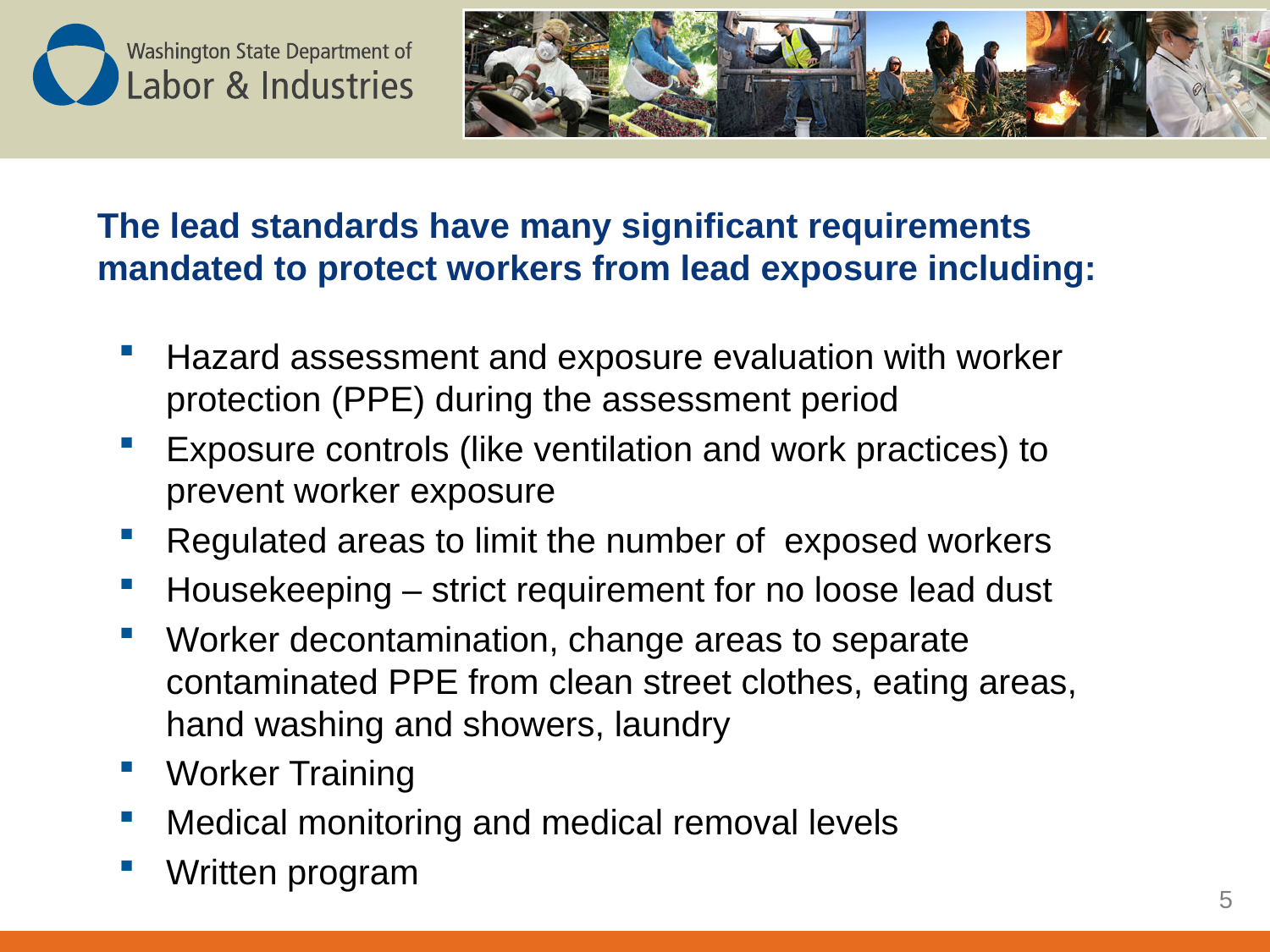

# The lead standards have many significant requirements mandated to protect workers from lead exposure including:
Hazard assessment and exposure evaluation with worker protection (PPE) during the assessment period
Exposure controls (like ventilation and work practices) to prevent worker exposure
Regulated areas to limit the number of  exposed workers
Housekeeping – strict requirement for no loose lead dust
Worker decontamination, change areas to separate contaminated PPE from clean street clothes, eating areas, hand washing and showers, laundry
Worker Training
Medical monitoring and medical removal levels
Written program
5